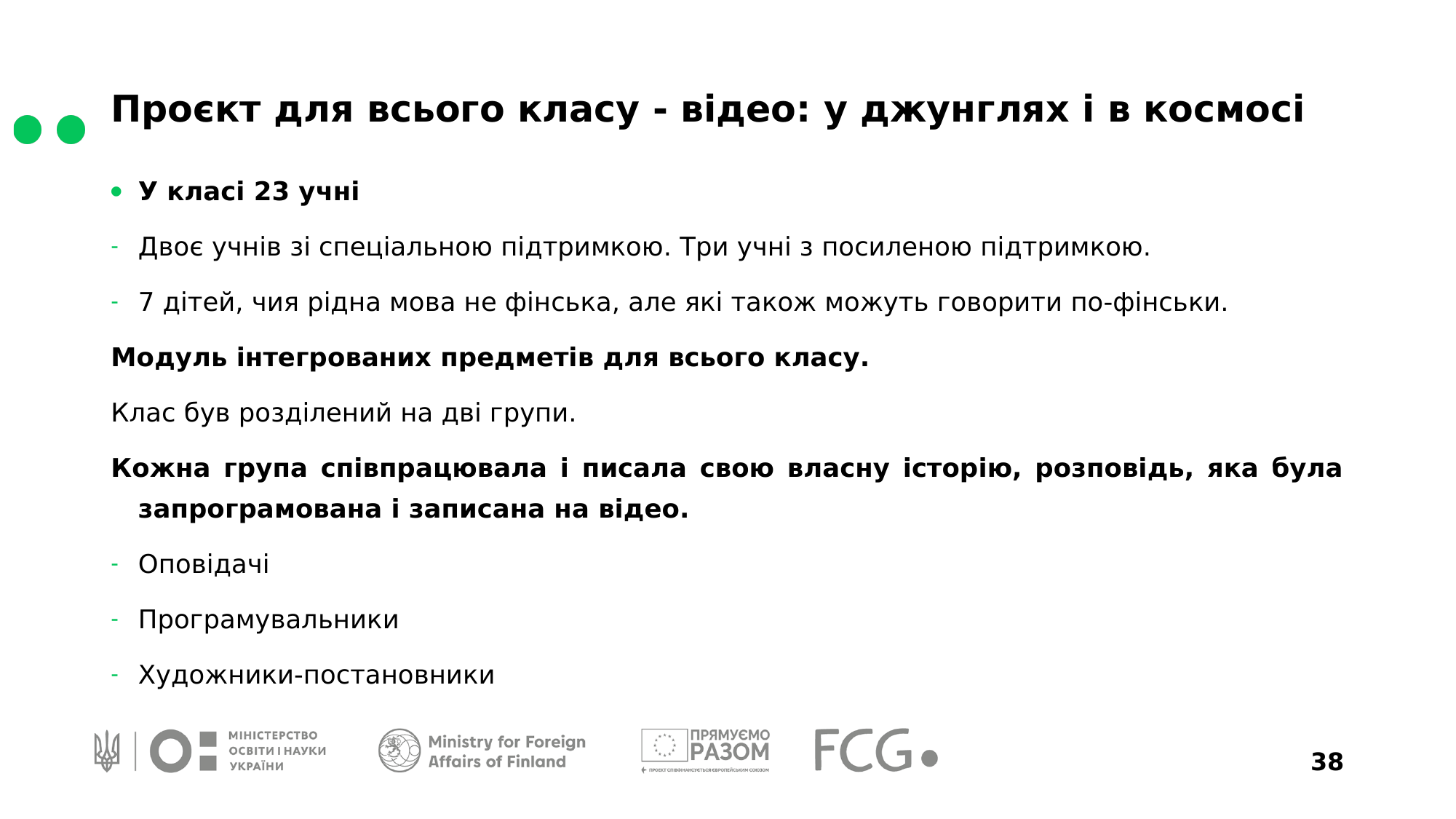

Проєкт для всього класу - відео: у джунглях і в космосі
У класі 23 учні
Двоє учнів зі спеціальною підтримкою. Три учні з посиленою підтримкою.
7 дітей, чия рідна мова не фінська, але які також можуть говорити по-фінськи.
Модуль інтегрованих предметів для всього класу.
Клас був розділений на дві групи.
Кожна група співпрацювала і писала свою власну історію, розповідь, яка була запрограмована і записана на відео.
Оповідачі
Програмувальники
Художники-постановники

38